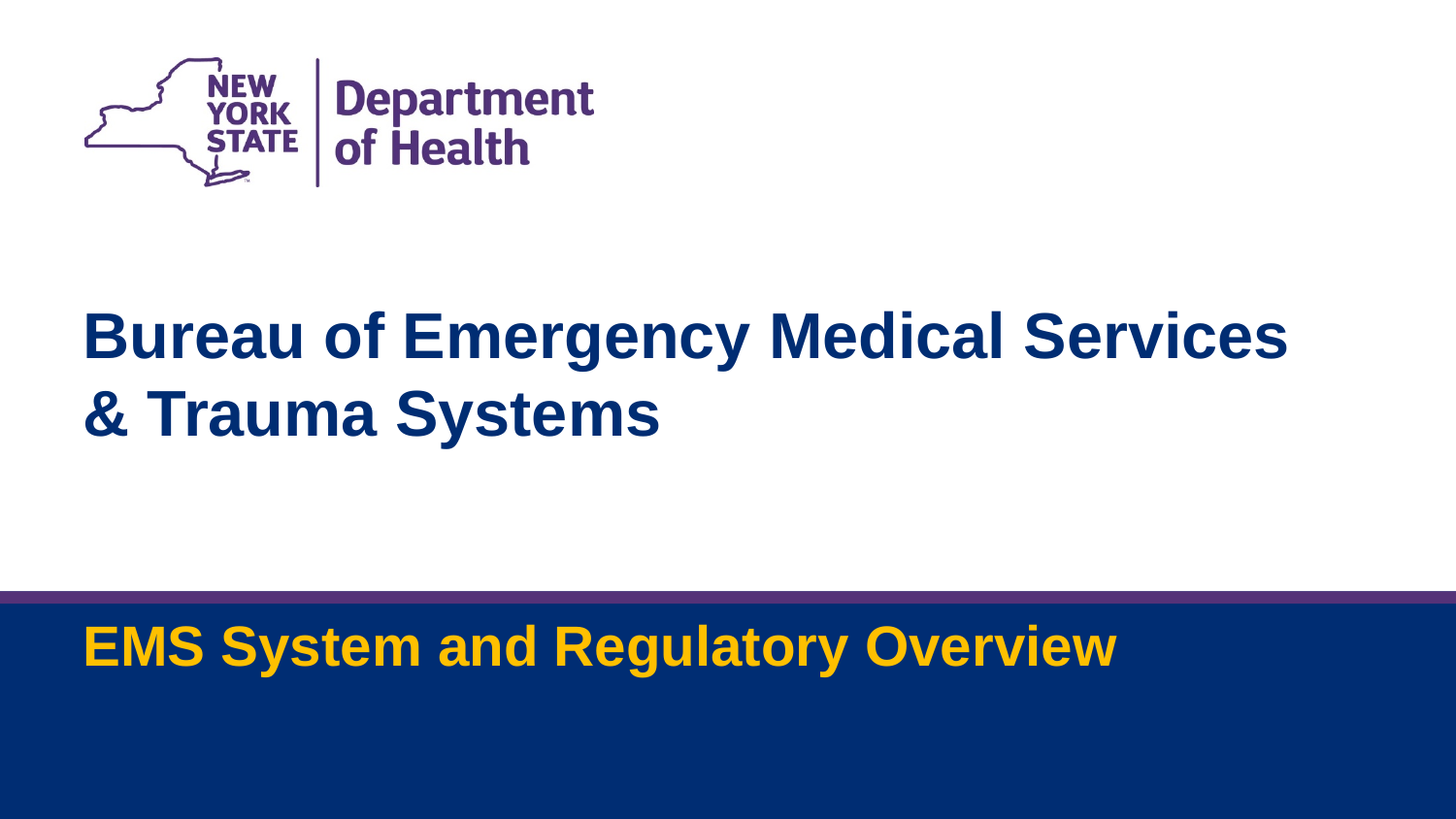

Bureau of Emergency Medical Services
& Trauma Systems
EMS System and Regulatory Overview